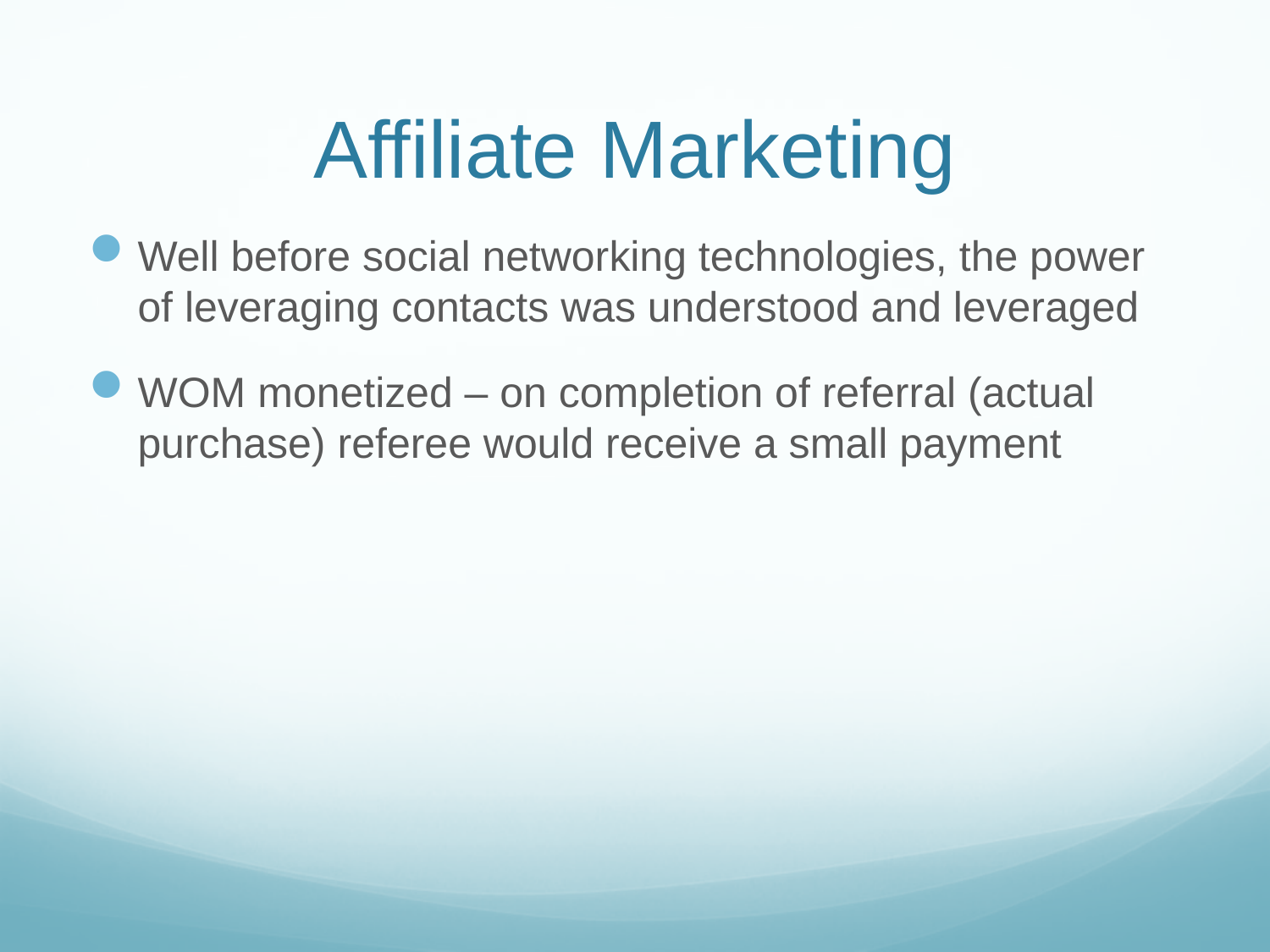

# Affiliate Marketing
Well before social networking technologies, the power of leveraging contacts was understood and leveraged
WOM monetized – on completion of referral (actual purchase) referee would receive a small payment